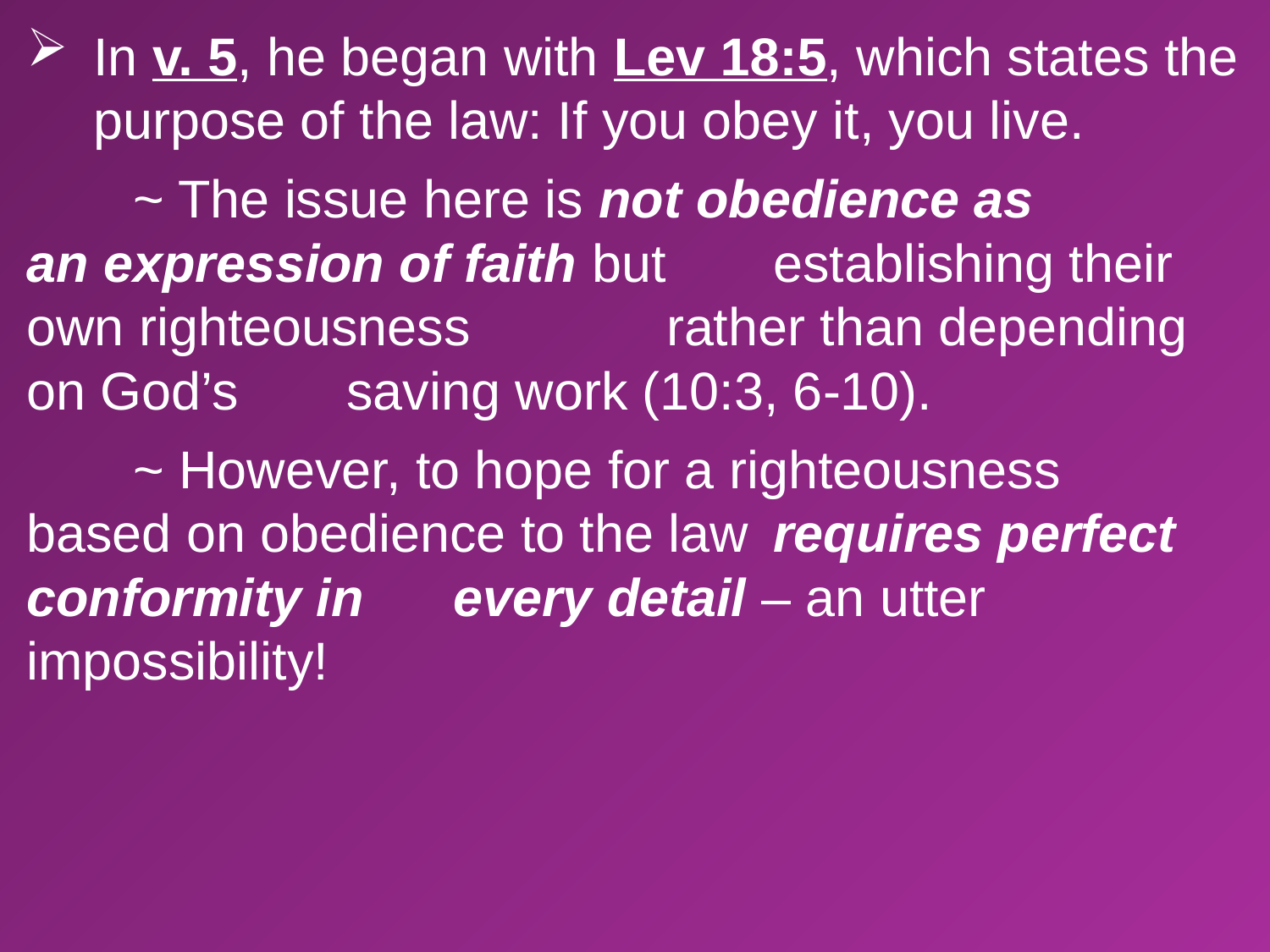

In v. 5, he began with Lev 18:5, which states the purpose of the law: If you obey it, you live.
		~ The issue here is not obedience as 					an expression of faith but 							establishing their own righteousness 					rather than depending on God’s 						saving work (10:3, 6-10).
		~ However, to hope for a righteousness 					based on obedience to the law 							requires perfect conformity in 						every detail – an utter impossibility!